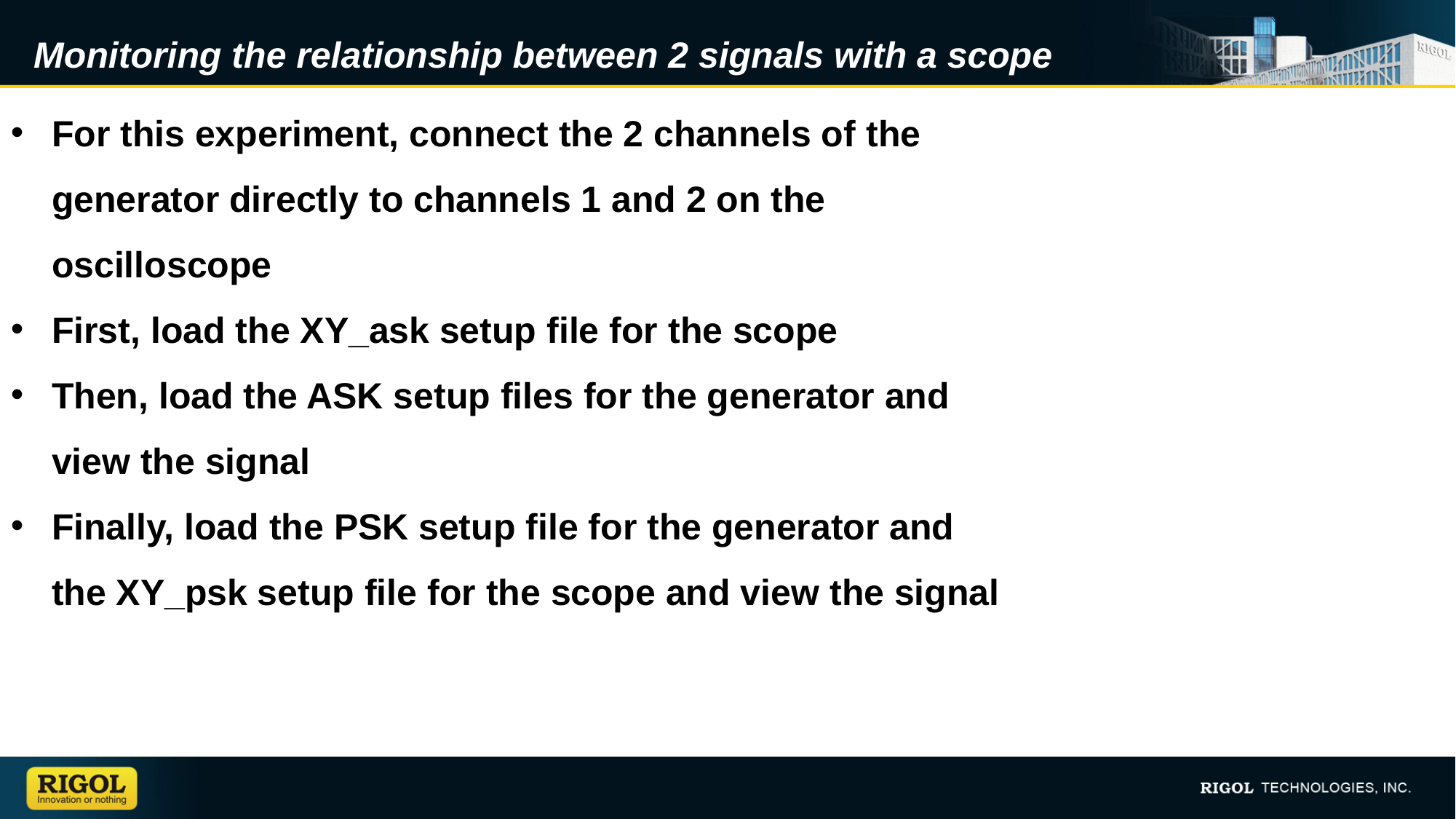

# Monitoring the relationship between 2 signals with a scope
For this experiment, connect the 2 channels of the generator directly to channels 1 and 2 on the oscilloscope
First, load the XY_ask setup file for the scope
Then, load the ASK setup files for the generator and view the signal
Finally, load the PSK setup file for the generator and the XY_psk setup file for the scope and view the signal